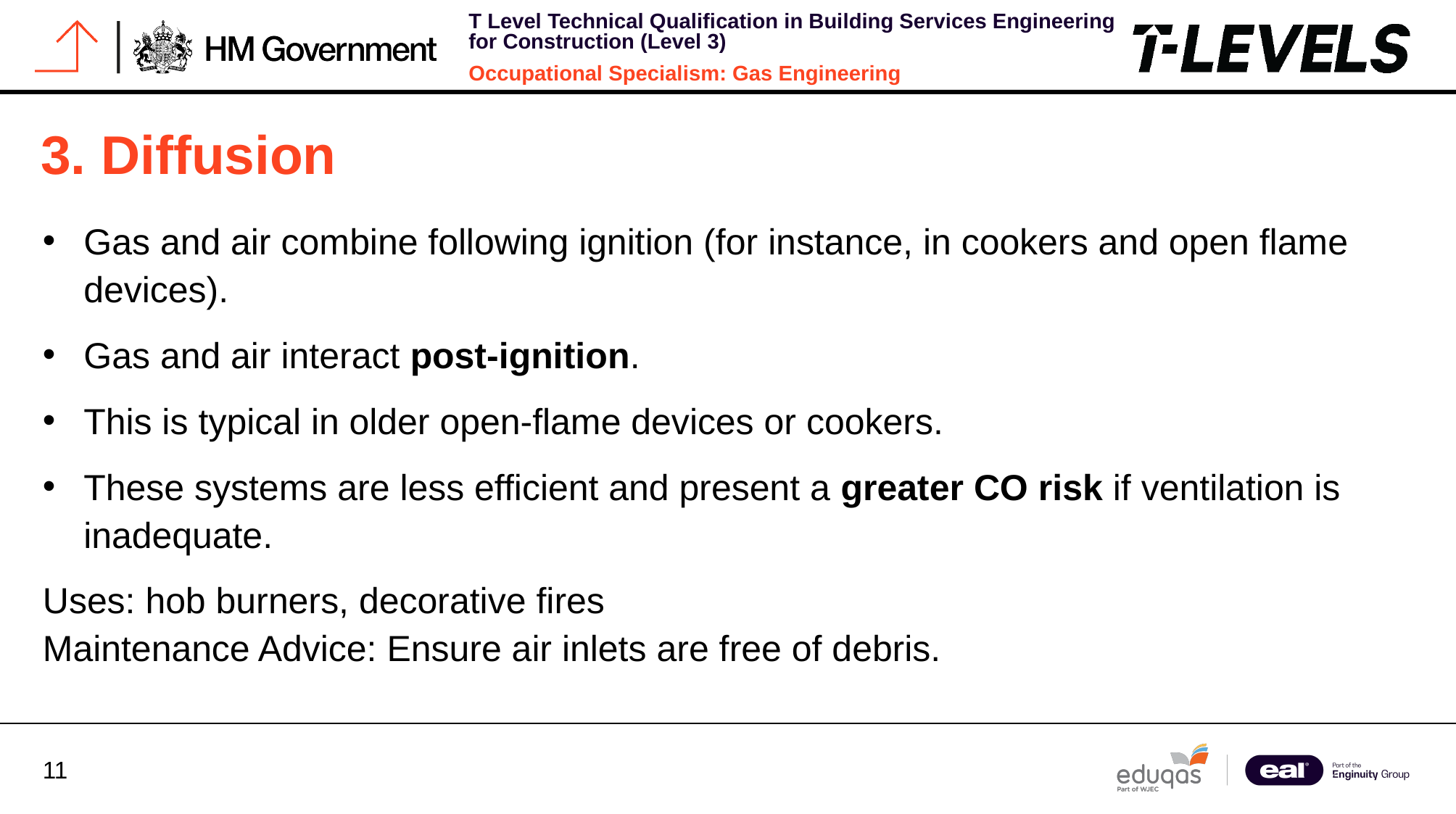

# 3. Diffusion
Gas and air combine following ignition (for instance, in cookers and open flame devices).
Gas and air interact post-ignition.
This is typical in older open-flame devices or cookers.
These systems are less efficient and present a greater CO risk if ventilation is inadequate.
Uses: hob burners, decorative fires
Maintenance Advice: Ensure air inlets are free of debris.